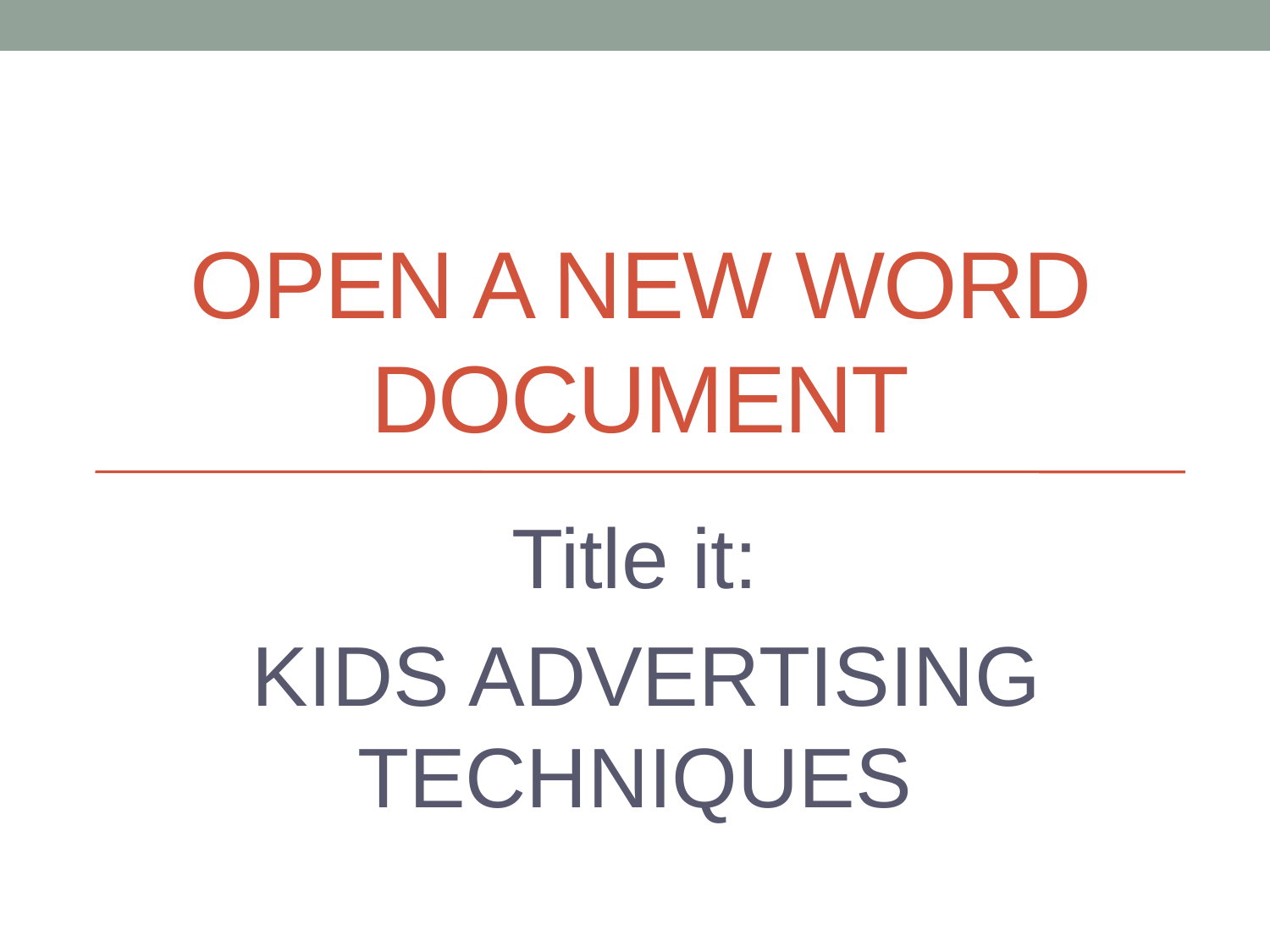

# Open a new word document
Title it:
 KIDS ADVERTISING TECHNIQUES